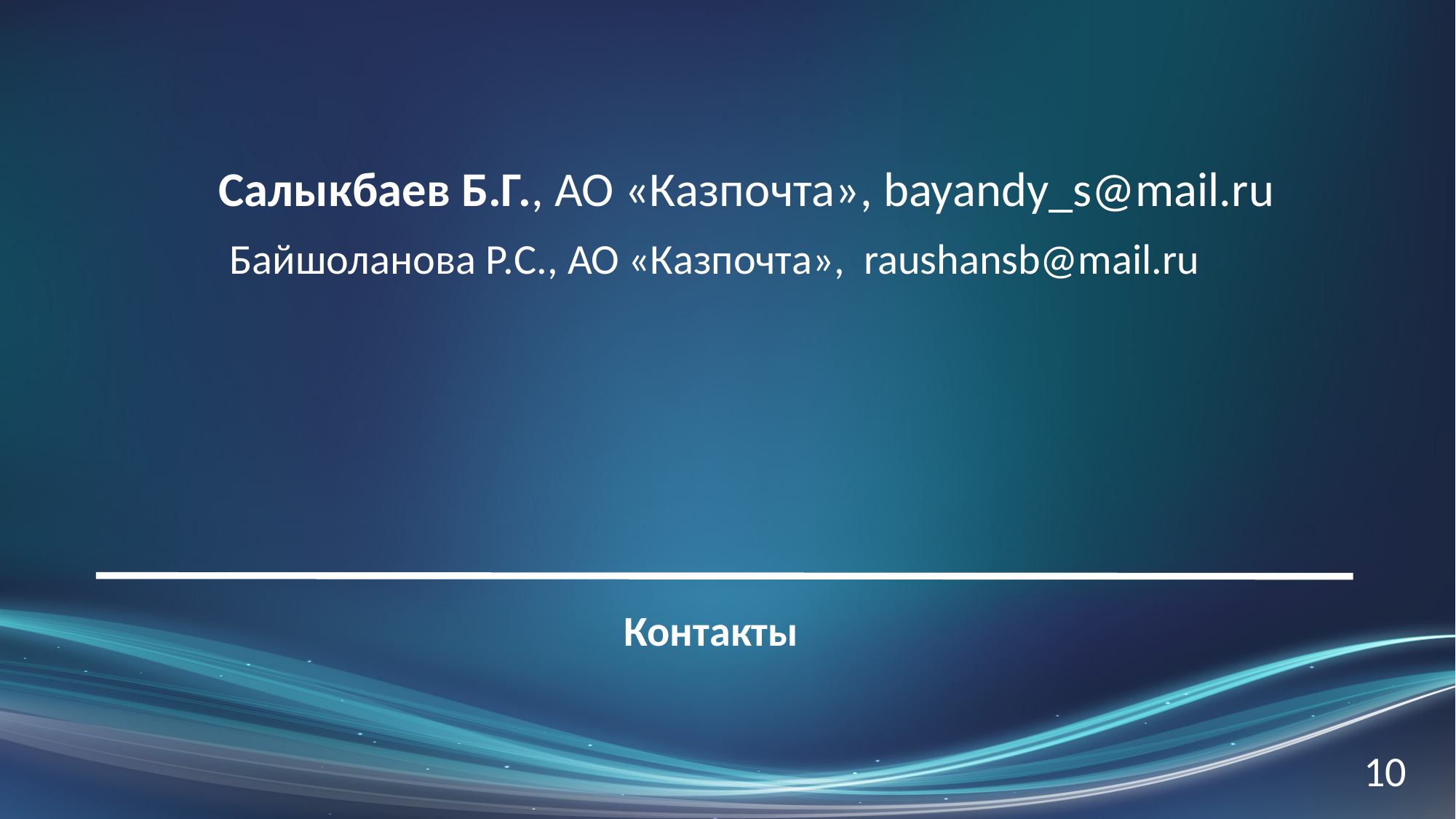

Салыкбаев Б.Г., АО «Казпочта», bayandy_s@mail.ru
 Байшоланова Р.С., АО «Казпочта»,  raushansb@mail.ru
Контакты
10